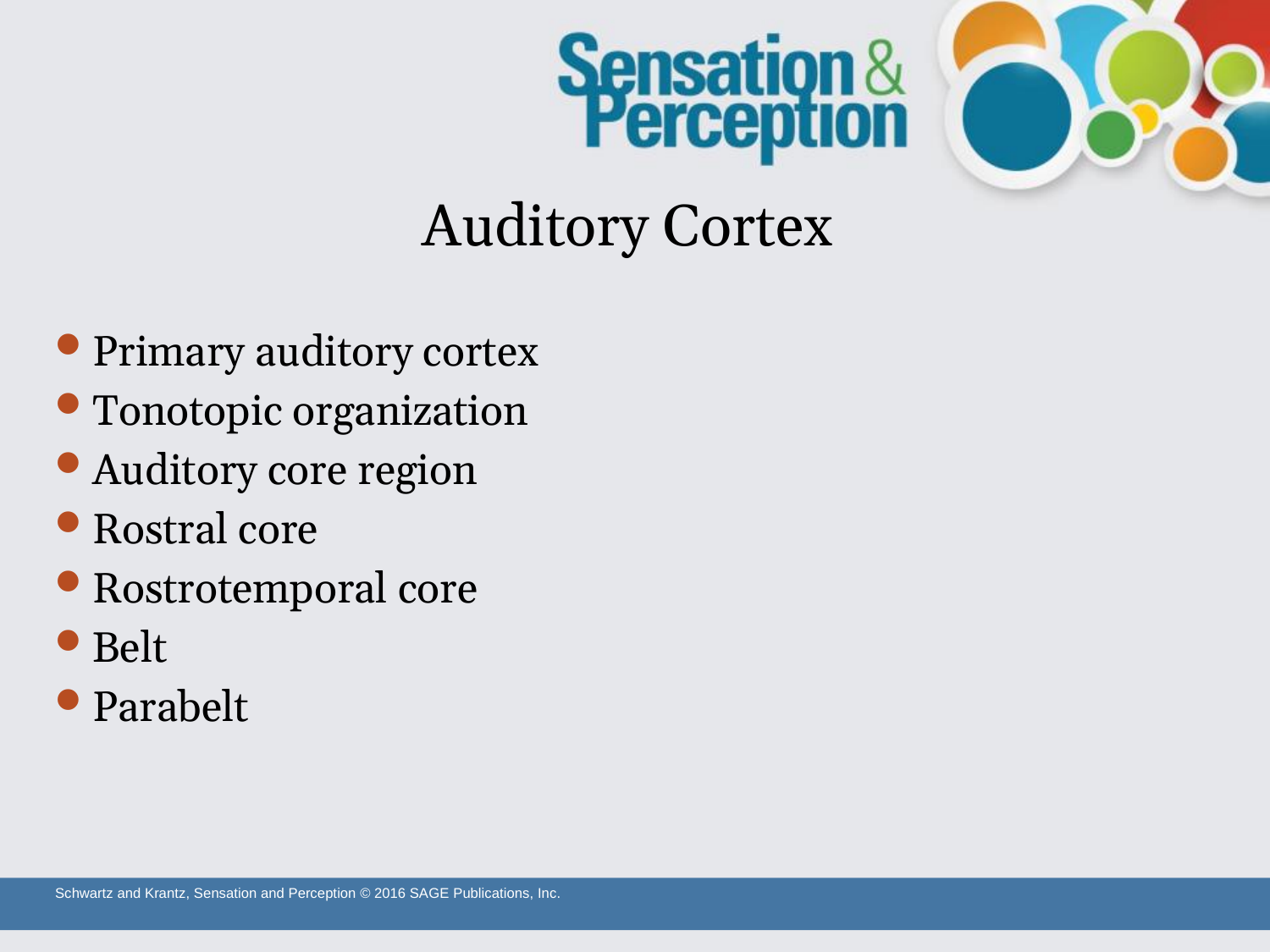

# Auditory Cortex
Primary auditory cortex
Tonotopic organization
Auditory core region
Rostral core
Rostrotemporal core
Belt
Parabelt
Schwartz and Krantz, Sensation and Perception © 2016 SAGE Publications, Inc.